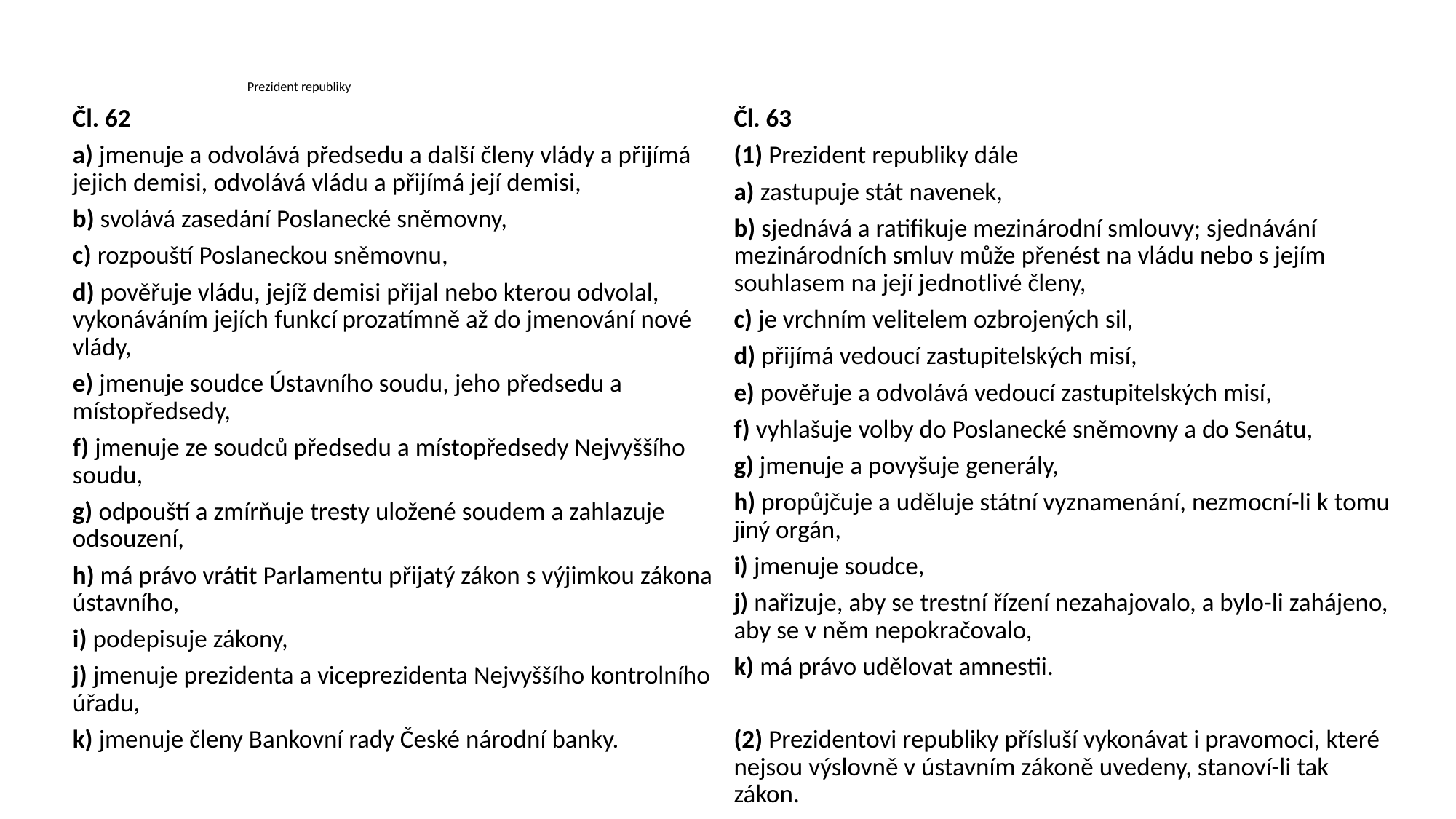

# Prezident republiky
Čl. 62
a) jmenuje a odvolává předsedu a další členy vlády a přijímá jejich demisi, odvolává vládu a přijímá její demisi,
b) svolává zasedání Poslanecké sněmovny,
c) rozpouští Poslaneckou sněmovnu,
d) pověřuje vládu, jejíž demisi přijal nebo kterou odvolal, vykonáváním jejích funkcí prozatímně až do jmenování nové vlády,
e) jmenuje soudce Ústavního soudu, jeho předsedu a místopředsedy,
f) jmenuje ze soudců předsedu a místopředsedy Nejvyššího soudu,
g) odpouští a zmírňuje tresty uložené soudem a zahlazuje odsouzení,
h) má právo vrátit Parlamentu přijatý zákon s výjimkou zákona ústavního,
i) podepisuje zákony,
j) jmenuje prezidenta a viceprezidenta Nejvyššího kontrolního úřadu,
k) jmenuje členy Bankovní rady České národní banky.

Čl. 63
(1) Prezident republiky dále
a) zastupuje stát navenek,
b) sjednává a ratifikuje mezinárodní smlouvy; sjednávání mezinárodních smluv může přenést na vládu nebo s jejím souhlasem na její jednotlivé členy,
c) je vrchním velitelem ozbrojených sil,
d) přijímá vedoucí zastupitelských misí,
e) pověřuje a odvolává vedoucí zastupitelských misí,
f) vyhlašuje volby do Poslanecké sněmovny a do Senátu,
g) jmenuje a povyšuje generály,
h) propůjčuje a uděluje státní vyznamenání, nezmocní-li k tomu jiný orgán,
i) jmenuje soudce,
j) nařizuje, aby se trestní řízení nezahajovalo, a bylo-li zahájeno, aby se v něm nepokračovalo,
k) má právo udělovat amnestii.

(2) Prezidentovi republiky přísluší vykonávat i pravomoci, které nejsou výslovně v ústavním zákoně uvedeny, stanoví-li tak zákon.